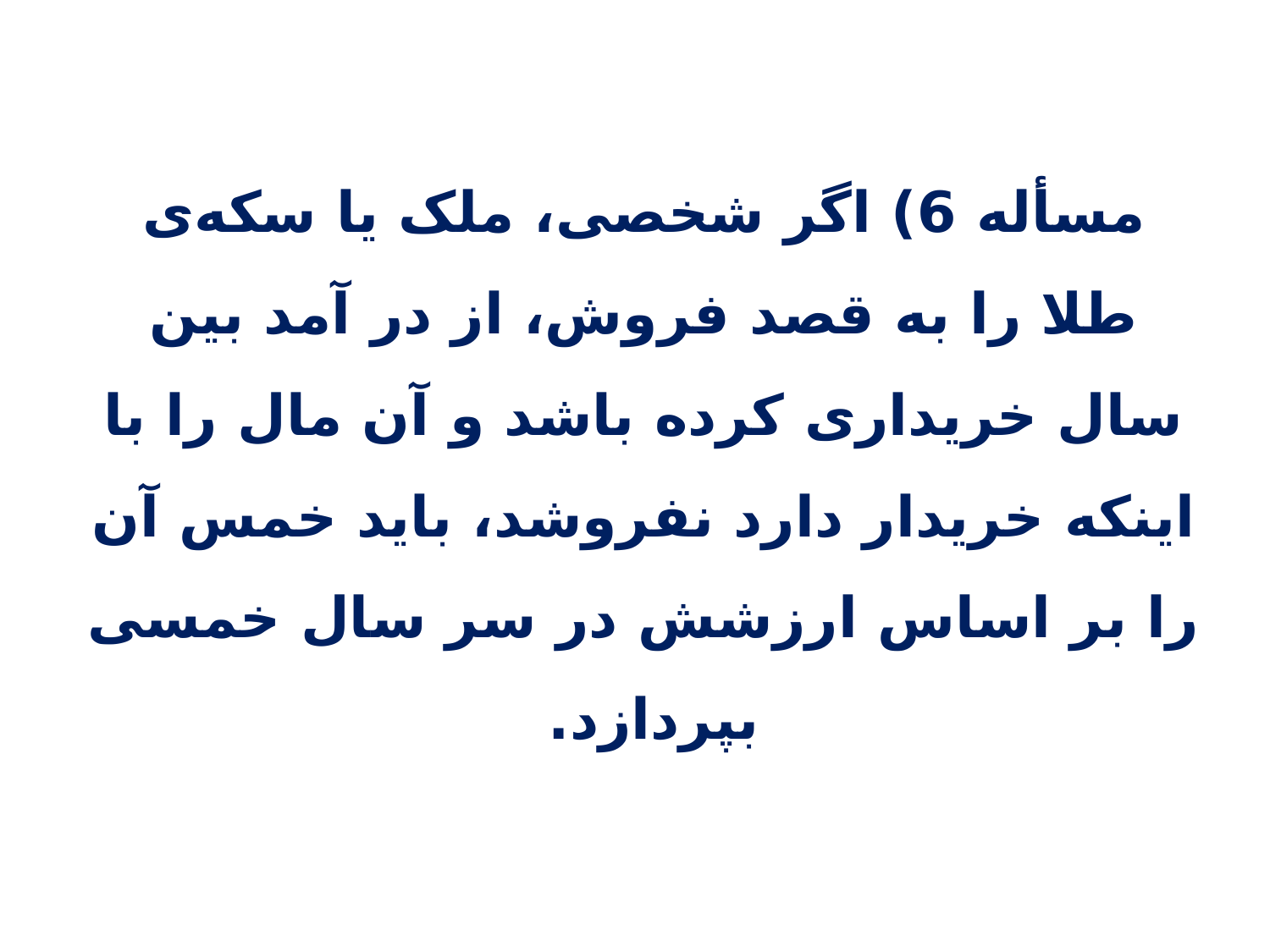

# مسأله 6) اگر شخصی، ملک یا سکه‌ی طلا را به قصد فروش، از در آمد بین سال خریداری کرده باشد و آن مال را با اینکه خریدار دارد نفروشد، باید خمس آن را بر اساس ارزشش در سر سال خمسی بپردازد.